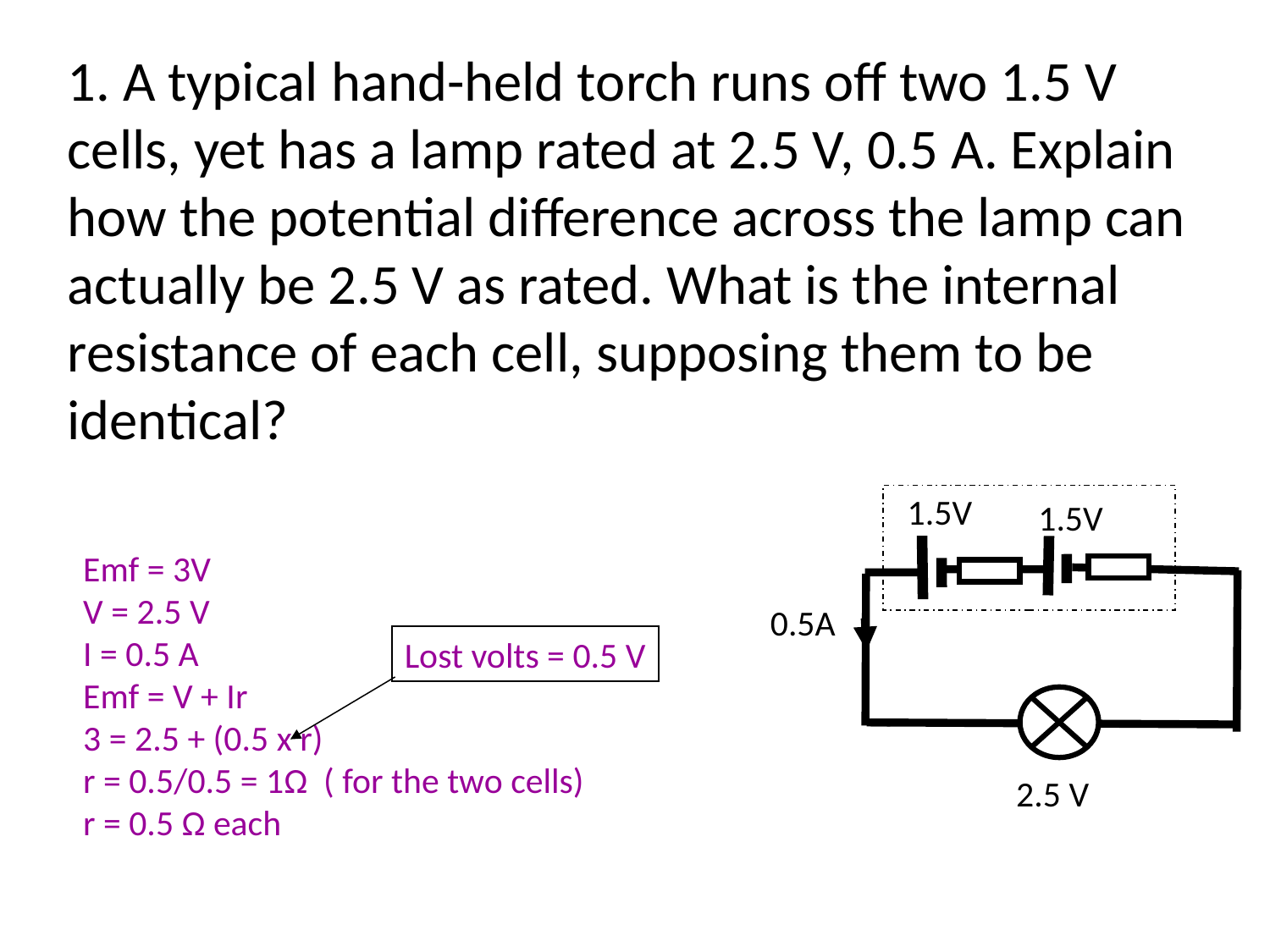

1. A typical hand-held torch runs off two 1.5 V cells, yet has a lamp rated at 2.5 V, 0.5 A. Explain how the potential difference across the lamp can actually be 2.5 V as rated. What is the internal resistance of each cell, supposing them to be identical?

1.5V

1.5V

Emf = 3V
V = 2.5 V
I = 0.5 A
Emf = V + Ir
3 = 2.5 + (0.5 x r)
r = 0.5/0.5 = 1Ω  ( for the two cells)
r = 0.5 Ω each

0.5A

Lost volts = 0.5 V

2.5 V